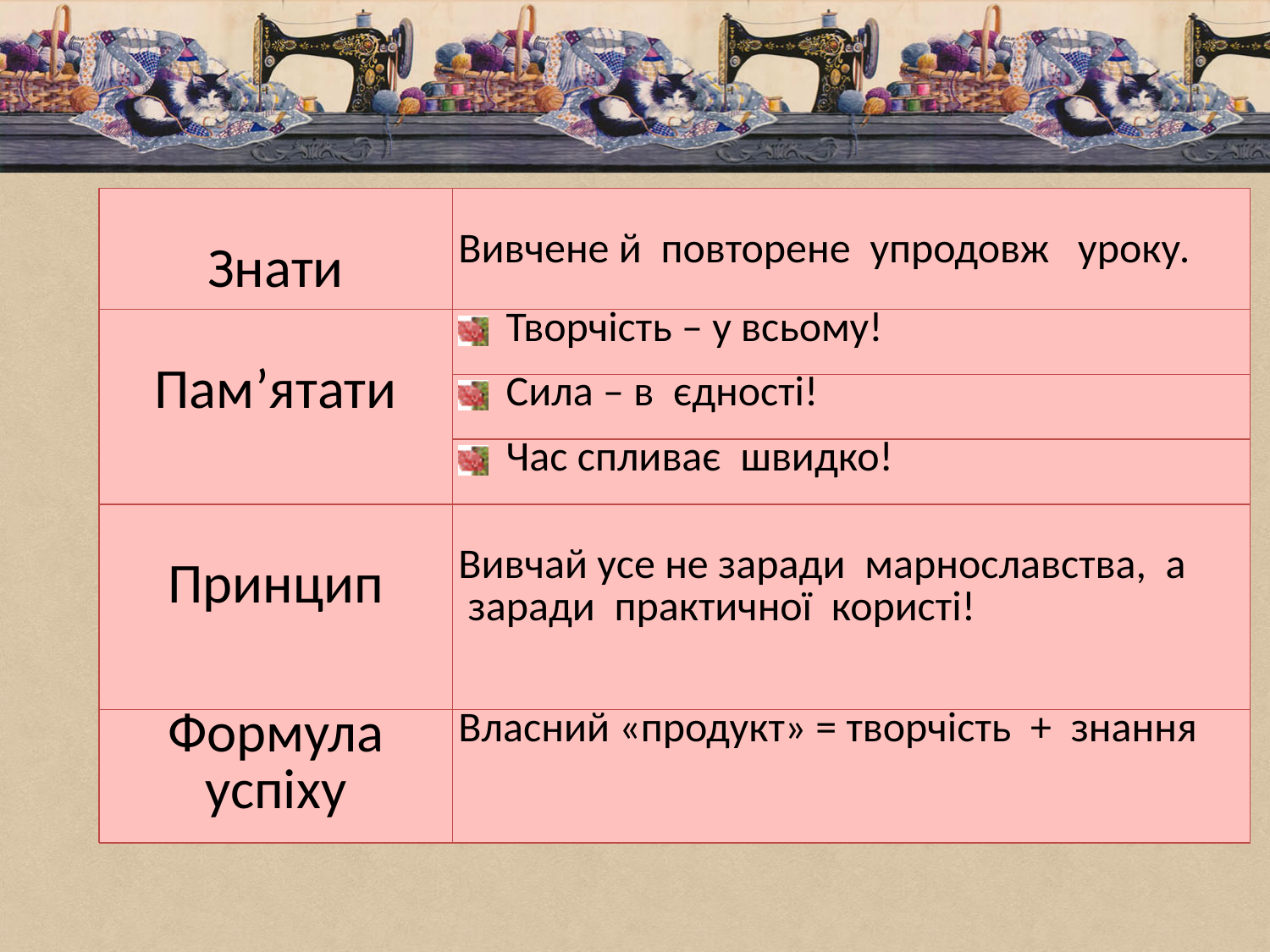

| Знати | Вивчене й повторене упродовж уроку. |
| --- | --- |
| Пам’ятати | Творчість – у всьому! |
|  | Сила – в єдності! |
|  | Час спливає швидко! |
| Принцип | Вивчай усе не заради марнославства, а заради практичної користі! |
| Формула успіху | Власний «продукт» = творчість + знання |